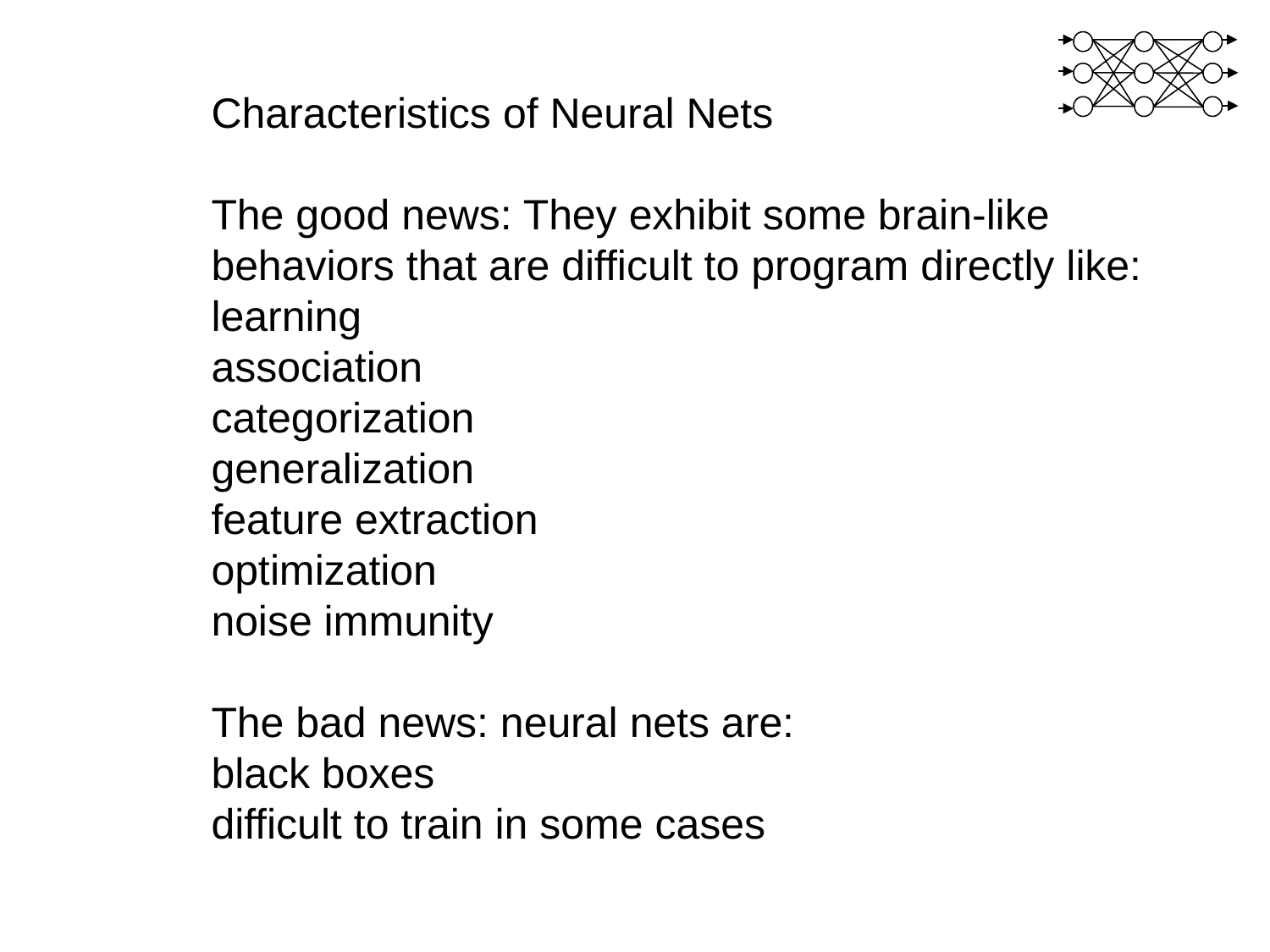

Characteristics of Neural Nets

The good news: They exhibit some brain-like behaviors that are difficult to program directly like:
learning
association
categorization
generalization
feature extraction
optimization
noise immunity

The bad news: neural nets are:
black boxes
difficult to train in some cases